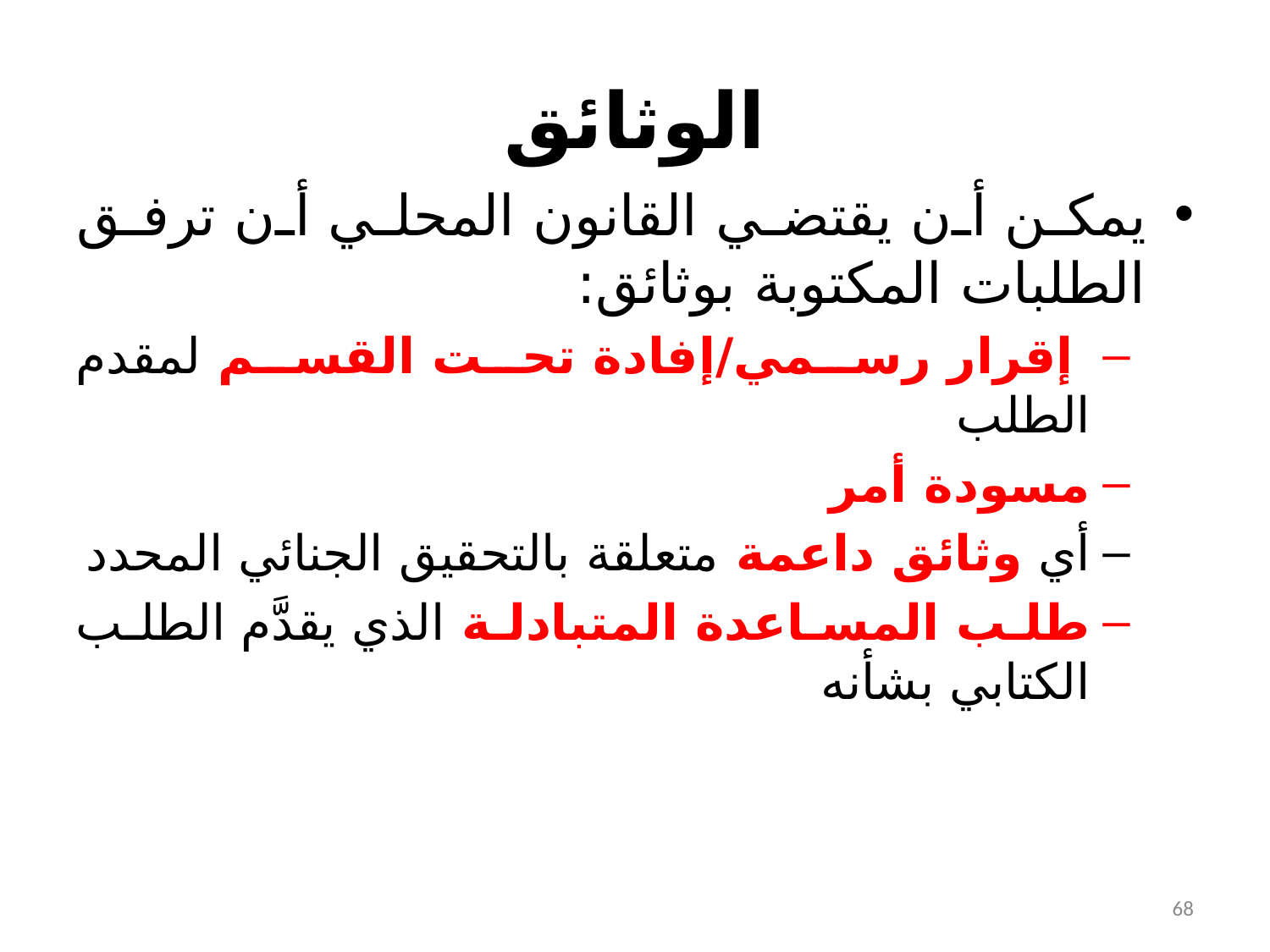

# الوثائق
يمكن أن يقتضي القانون المحلي أن ترفق الطلبات المكتوبة بوثائق:
 إقرار رسمي/إفادة تحت القسم لمقدم الطلب
مسودة أمر
أي وثائق داعمة متعلقة بالتحقيق الجنائي المحدد
طلب المساعدة المتبادلة الذي يقدَّم الطلب الكتابي بشأنه
68